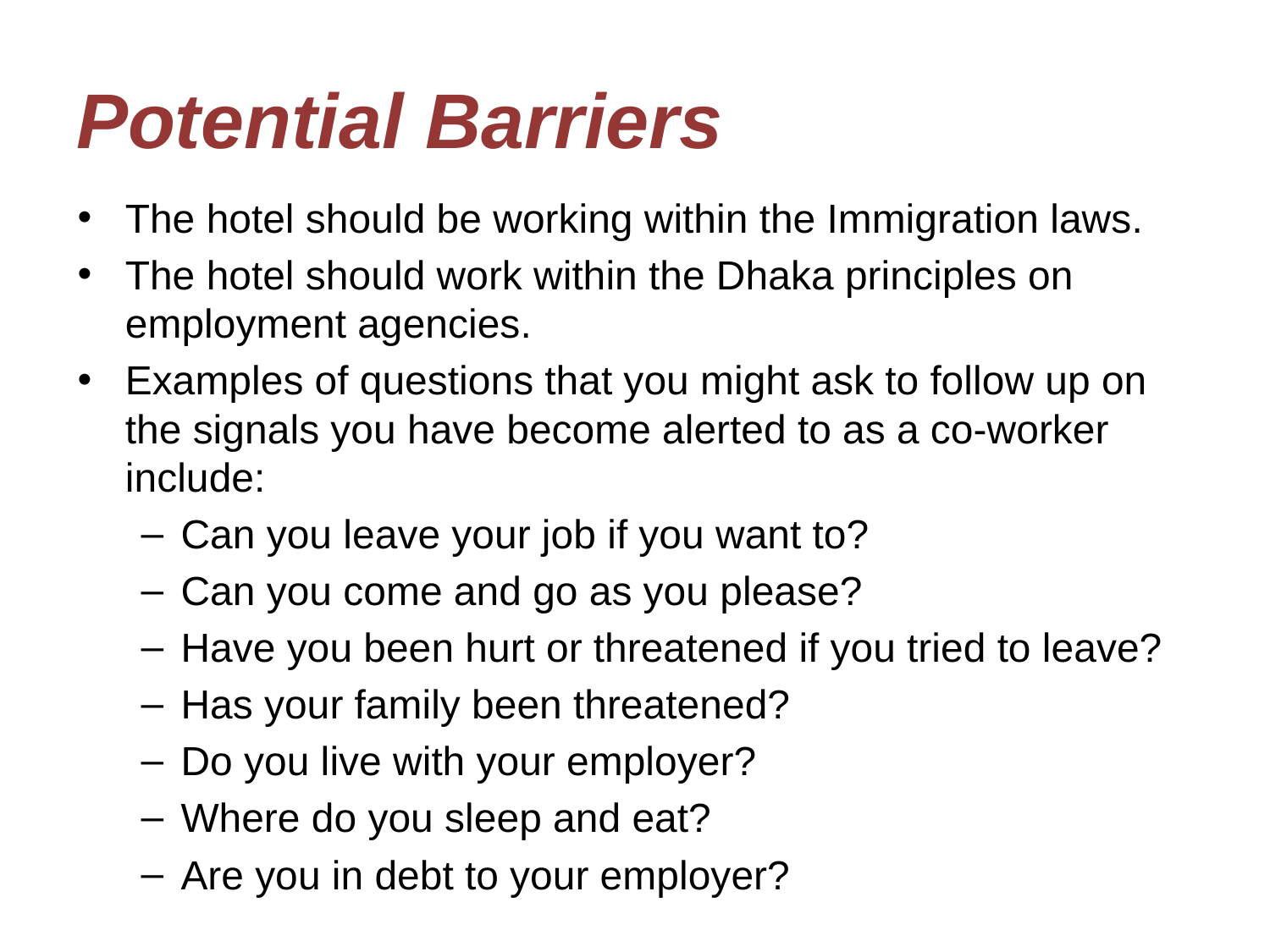

# Potential Barriers
The hotel should be working within the Immigration laws.
The hotel should work within the Dhaka principles on employment agencies.
Examples of questions that you might ask to follow up on the signals you have become alerted to as a co-worker include:
Can you leave your job if you want to?
Can you come and go as you please?
Have you been hurt or threatened if you tried to leave?
Has your family been threatened?
Do you live with your employer?
Where do you sleep and eat?
Are you in debt to your employer?